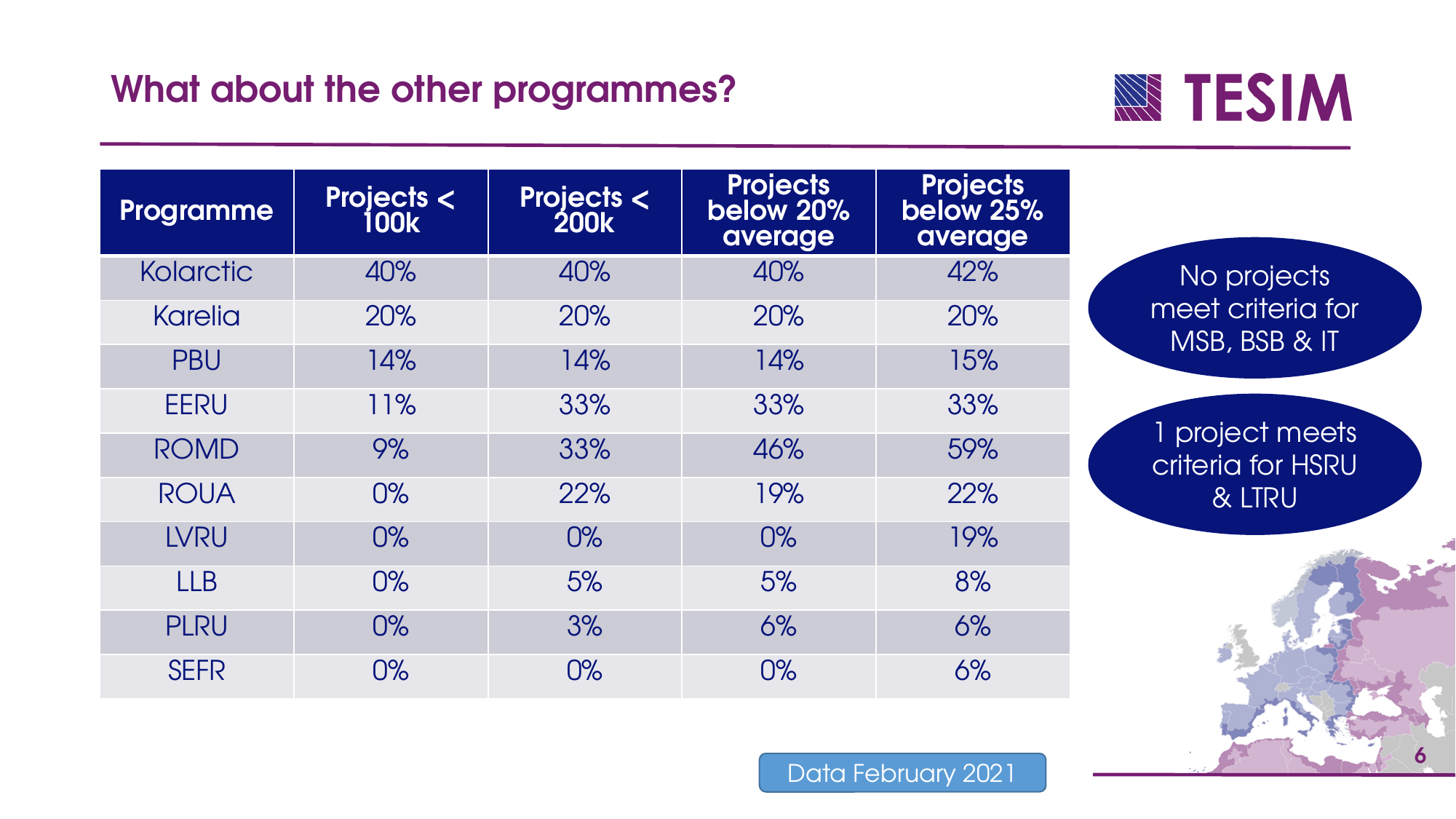

What about the other programmes?
| Programme | Projects < 100k | Projects < 200k | Projects below 20% average | Projects below 25% average |
| --- | --- | --- | --- | --- |
| Kolarctic | 40% | 40% | 40% | 42% |
| Karelia | 20% | 20% | 20% | 20% |
| PBU | 14% | 14% | 14% | 15% |
| EERU | 11% | 33% | 33% | 33% |
| ROMD | 9% | 33% | 46% | 59% |
| ROUA | 0% | 22% | 19% | 22% |
| LVRU | 0% | 0% | 0% | 19% |
| LLB | 0% | 5% | 5% | 8% |
| PLRU | 0% | 3% | 6% | 6% |
| SEFR | 0% | 0% | 0% | 6% |
No projects meet criteria for MSB, BSB & IT
1 project meets criteria for HSRU & LTRU
Data February 2021